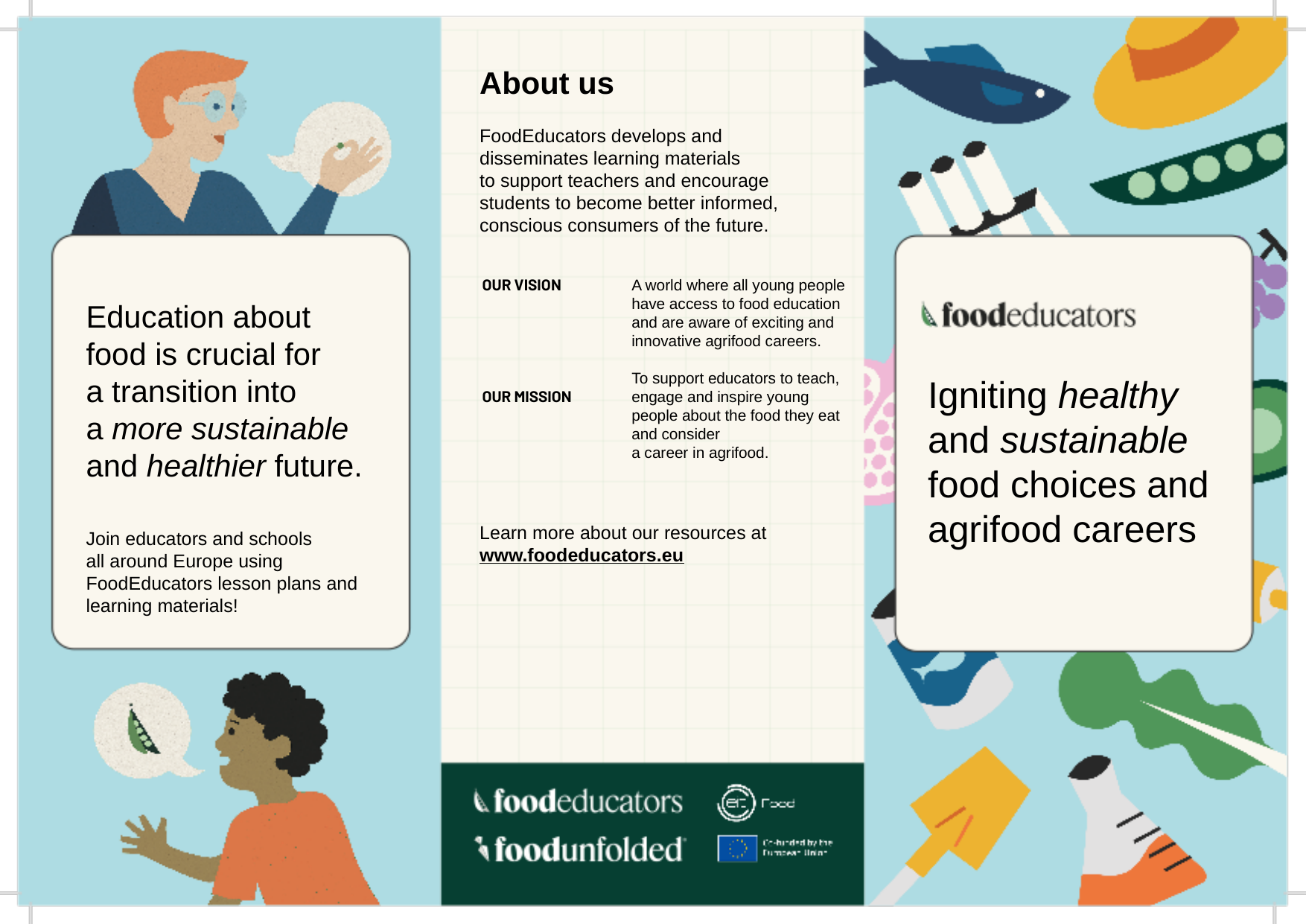

About us
FoodEducators develops and disseminates learning materials
to support teachers and encourage students to become better informed, conscious consumers of the future.
OUR VISION
A world where all young people have access to food education and are aware of exciting and innovative agrifood careers.

To support educators to teach, engage and inspire young people about the food they eat and consider
a career in agrifood.
Education about food is crucial for
a transition into
a more sustainable and healthier future.
Igniting healthy and sustainable food choices and agrifood careers
OUR MISSION
Learn more about our resources at
www.foodeducators.eu
Join educators and schools
all around Europe using FoodEducators lesson plans and learning materials!